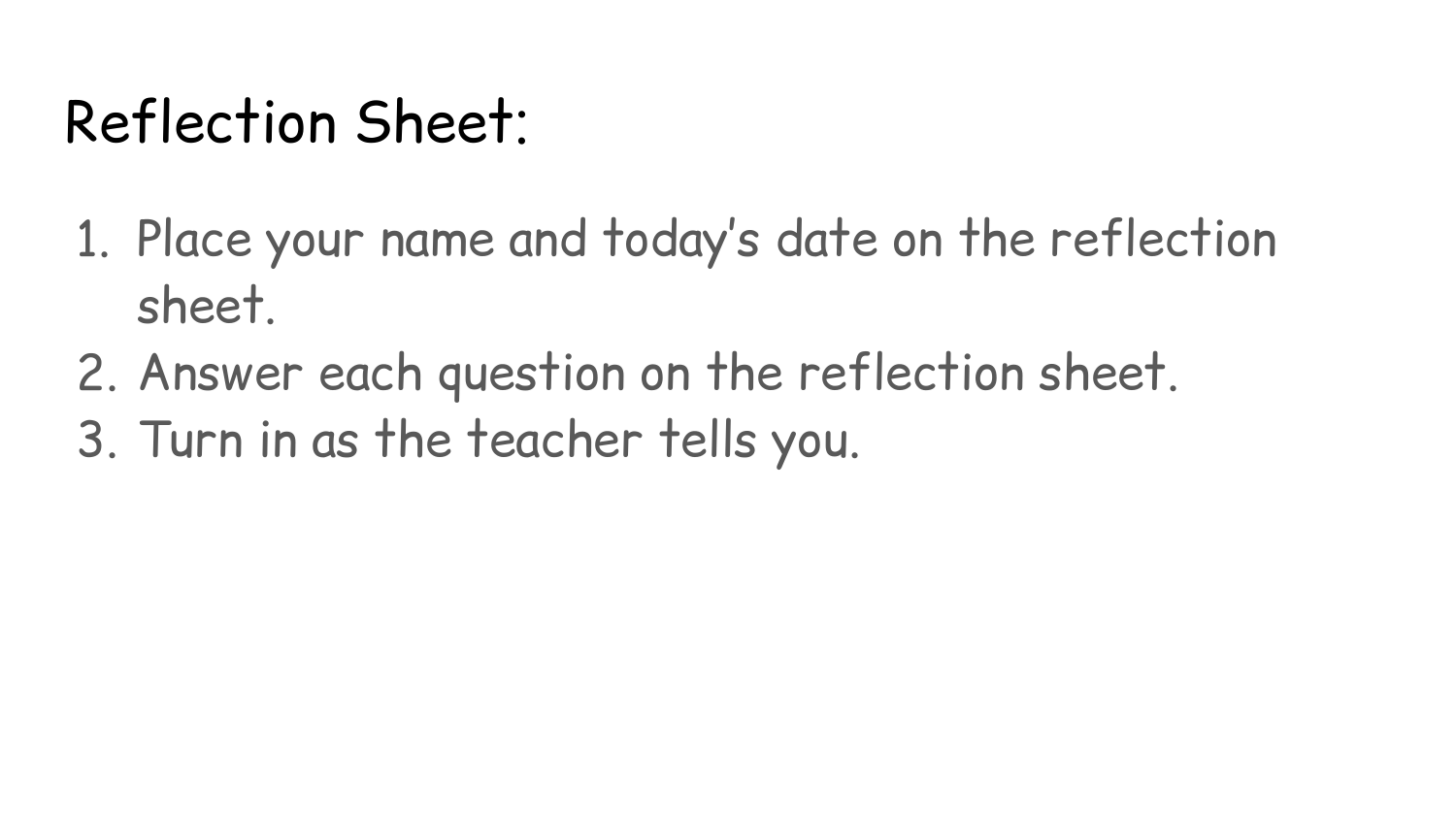

# Reflection Sheet:
Place your name and today’s date on the reflection sheet.
Answer each question on the reflection sheet.
Turn in as the teacher tells you.